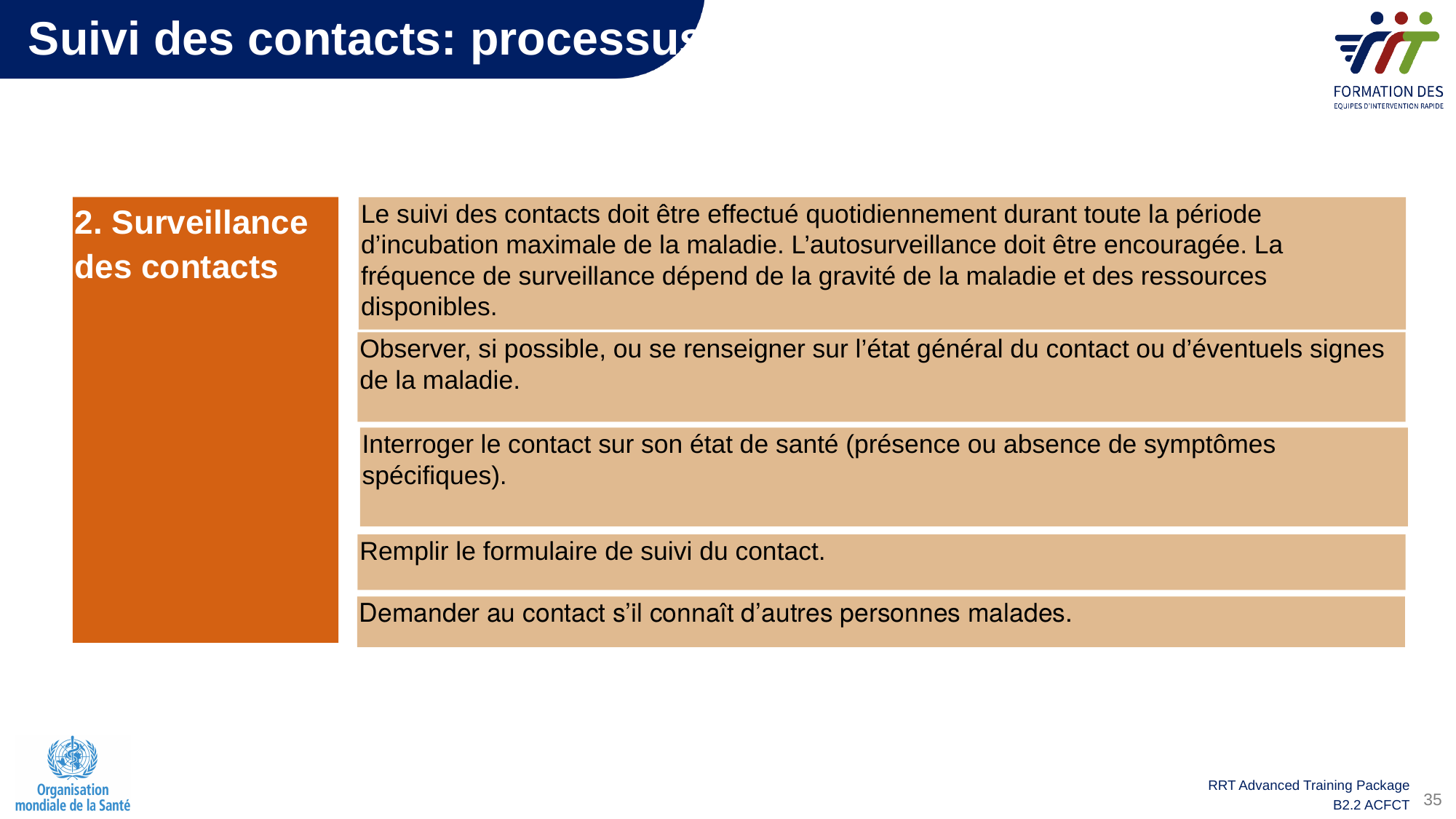

Suivi des contacts: processus

2. Surveillance  des contacts
Le suivi des contacts doit être effectué quotidiennement durant toute la période d’incubation maximale de la maladie. L’autosurveillance doit être encouragée. La fréquence de surveillance dépend de la gravité de la maladie et des ressources disponibles.
Observer, si possible, ou se renseigner sur l’état général du contact ou d’éventuels signes de la maladie.

Interroger le contact sur son état de santé (présence ou absence de symptômes spécifiques).

Remplir le formulaire de suivi du contact.
Demander au contact s’il connaît d’autres personnes malades.